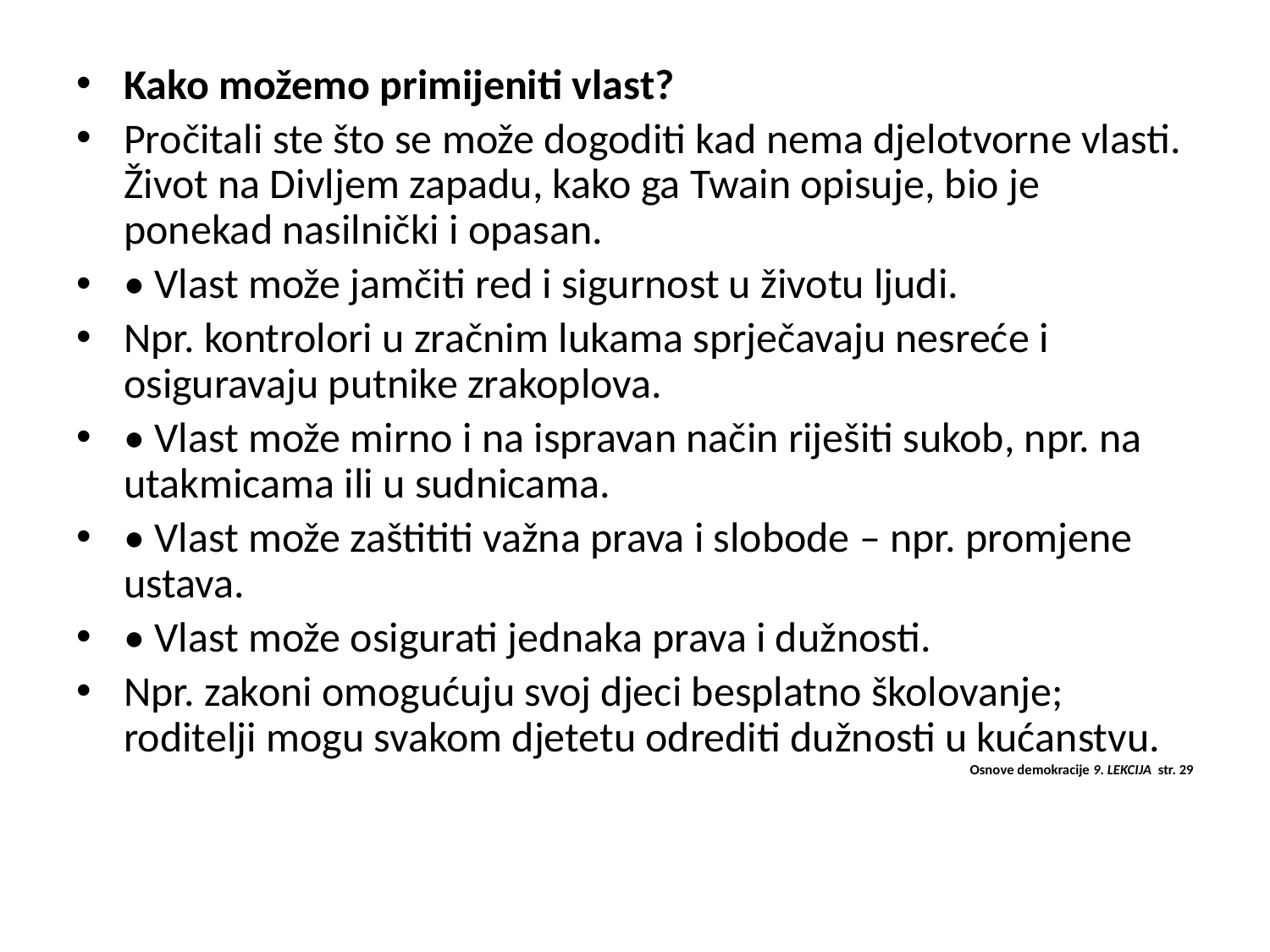

Kako možemo primijeniti vlast?
Pročitali ste što se može dogoditi kad nema djelotvorne vlasti. Život na Divljem zapadu, kako ga Twain opisuje, bio je ponekad nasilnički i opasan.
• Vlast može jamčiti red i sigurnost u životu ljudi.
Npr. kontrolori u zračnim lukama sprječavaju nesreće i osiguravaju putnike zrakoplova.
• Vlast može mirno i na ispravan način riješiti sukob, npr. na utakmicama ili u sudnicama.
• Vlast može zaštititi važna prava i slobode – npr. promjene ustava.
• Vlast može osigurati jednaka prava i dužnosti.
Npr. zakoni omogućuju svoj djeci besplatno školovanje; roditelji mogu svakom djetetu odrediti dužnosti u kućanstvu.
Osnove demokracije 9. LEKCIJA  str. 29